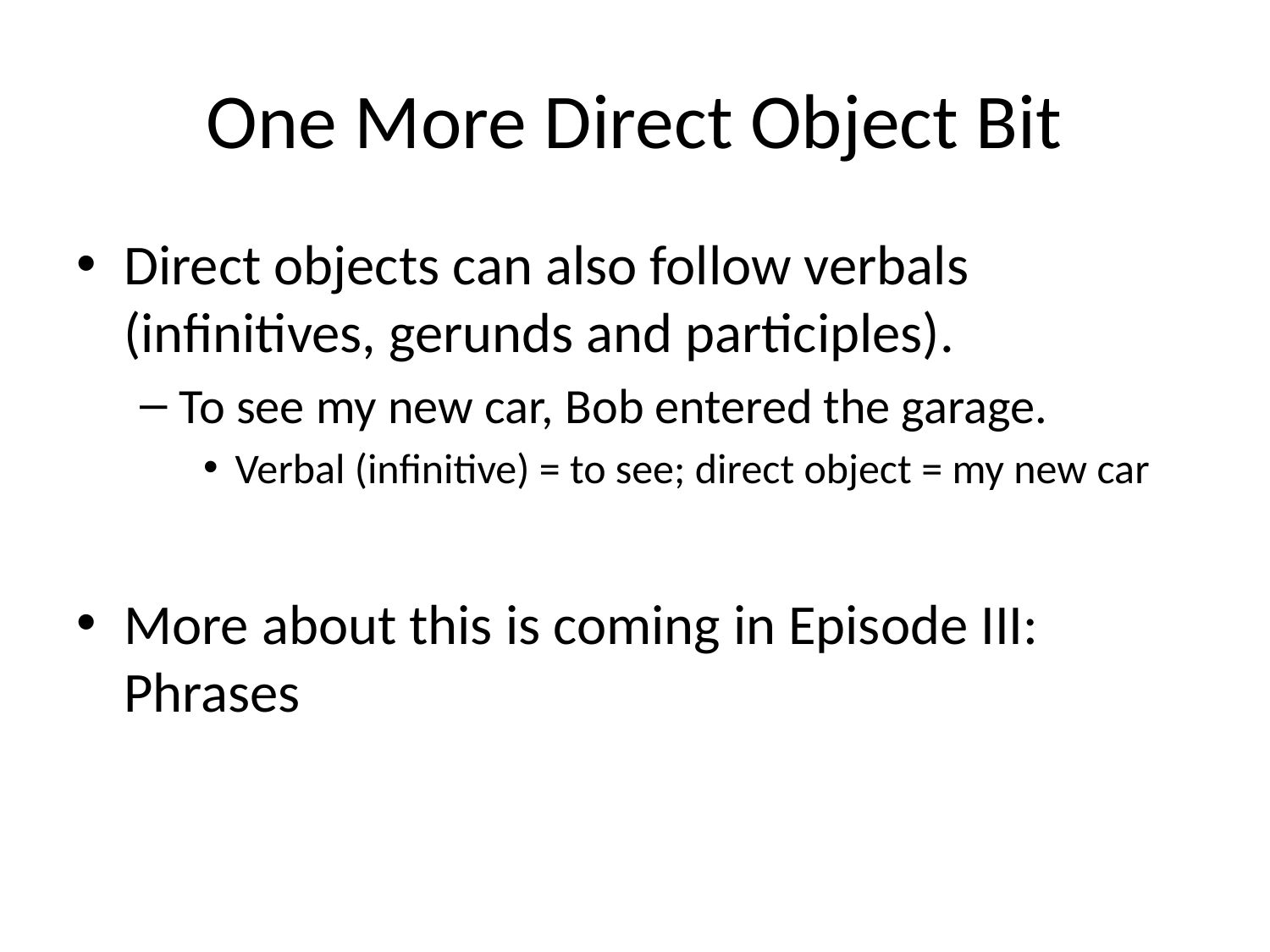

# One More Direct Object Bit
Direct objects can also follow verbals (infinitives, gerunds and participles).
To see my new car, Bob entered the garage.
Verbal (infinitive) = to see; direct object = my new car

More about this is coming in Episode III: Phrases